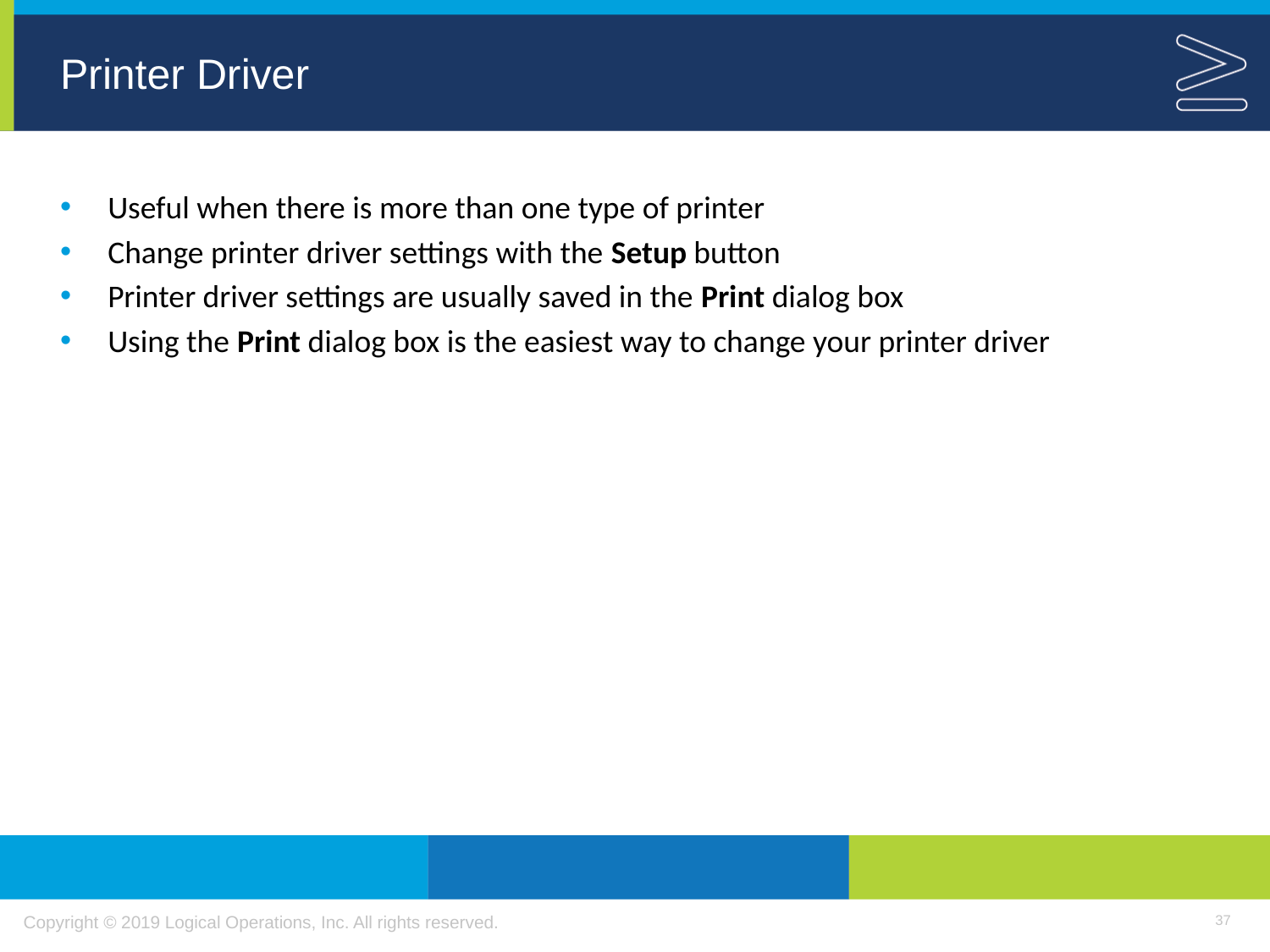

# Printer Driver
Useful when there is more than one type of printer
Change printer driver settings with the Setup button
Printer driver settings are usually saved in the Print dialog box
Using the Print dialog box is the easiest way to change your printer driver
37